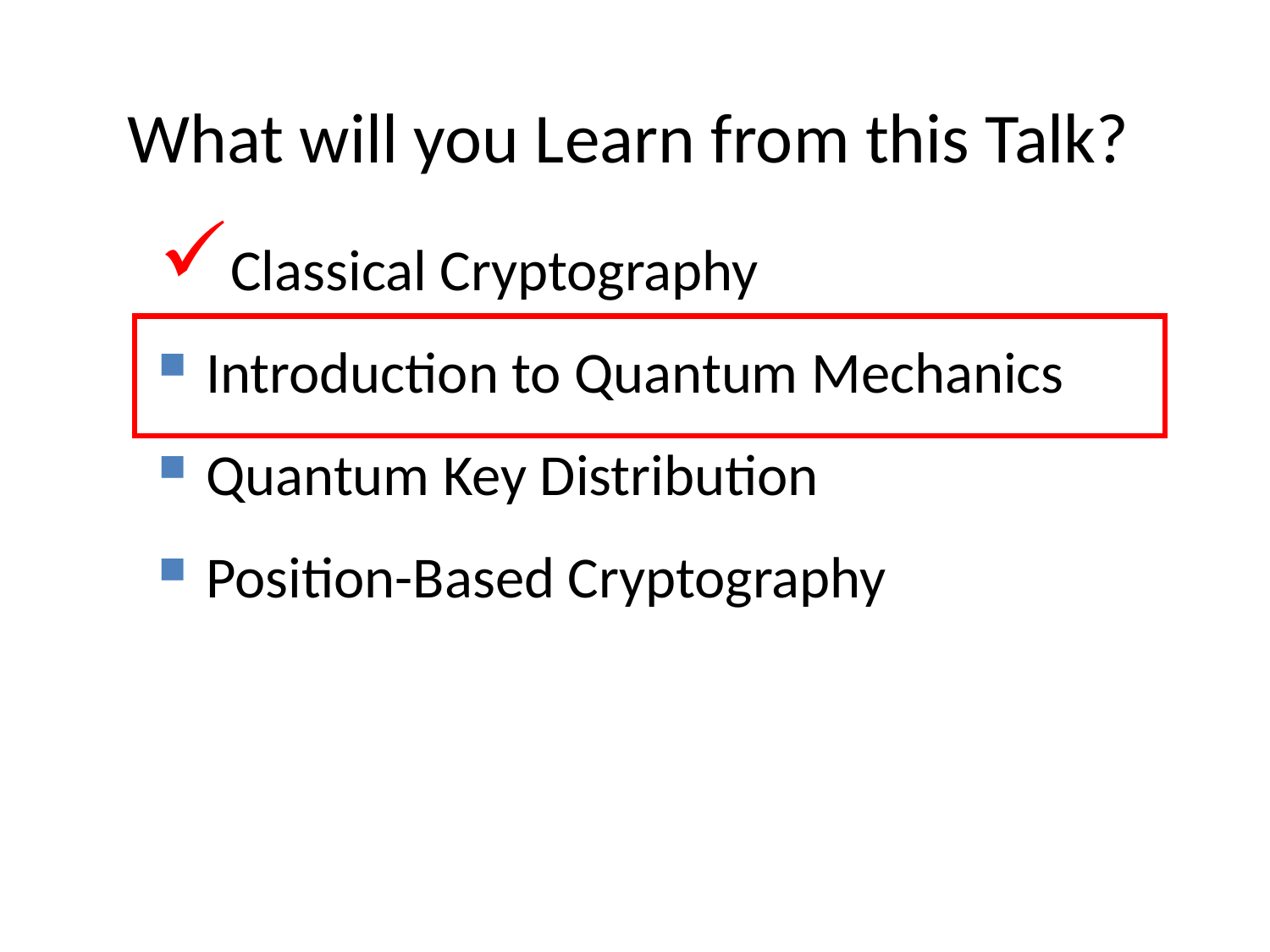

# What will you Learn from this Talk?
Classical Cryptography
Introduction to Quantum Mechanics
Quantum Key Distribution
Position-Based Cryptography